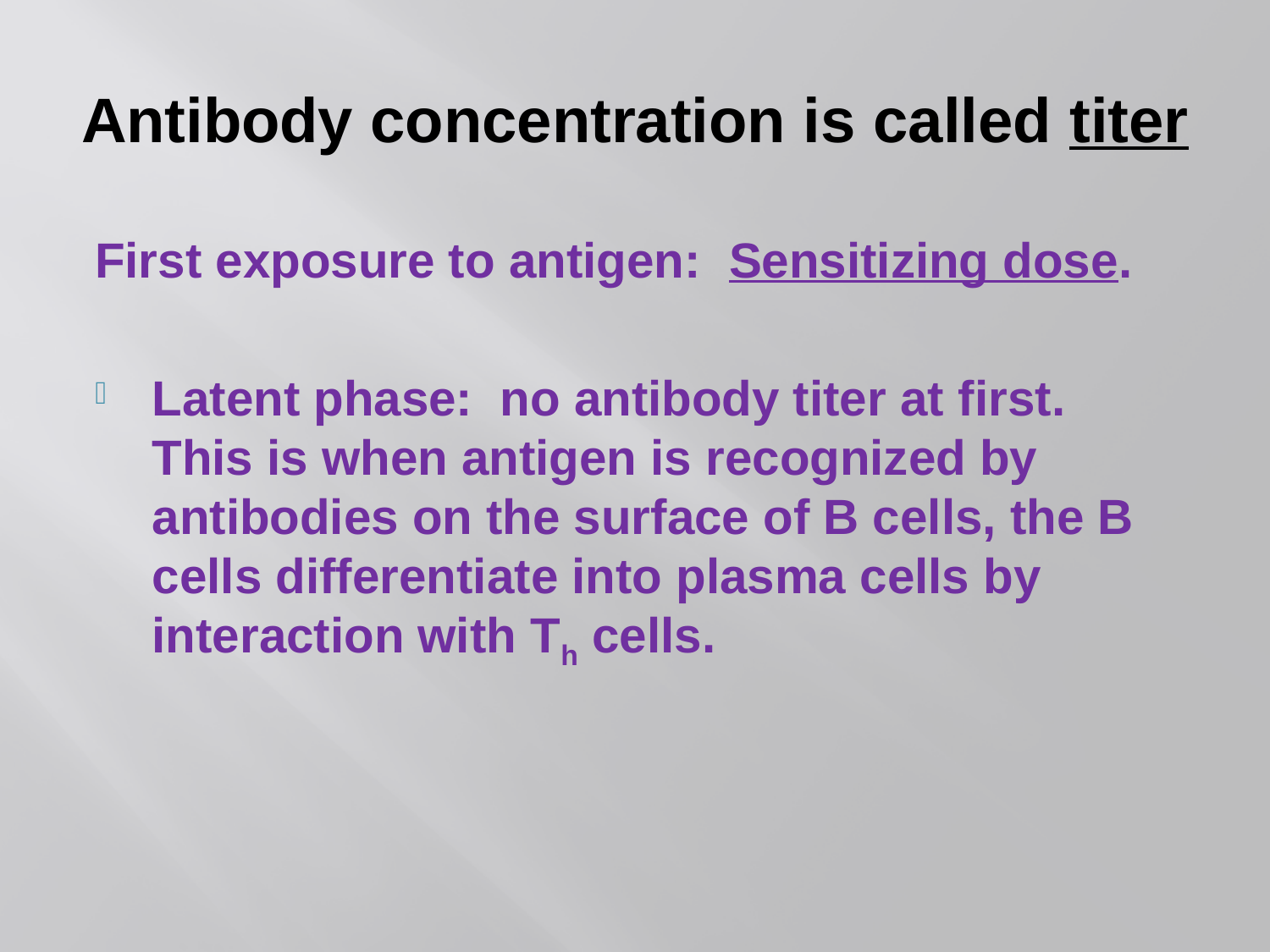

# Antibody concentration is called titer
First exposure to antigen:  Sensitizing dose.

Latent phase:  no antibody titer at first.  This is when antigen is recognized by antibodies on the surface of B cells, the B cells differentiate into plasma cells by interaction with Th cells.